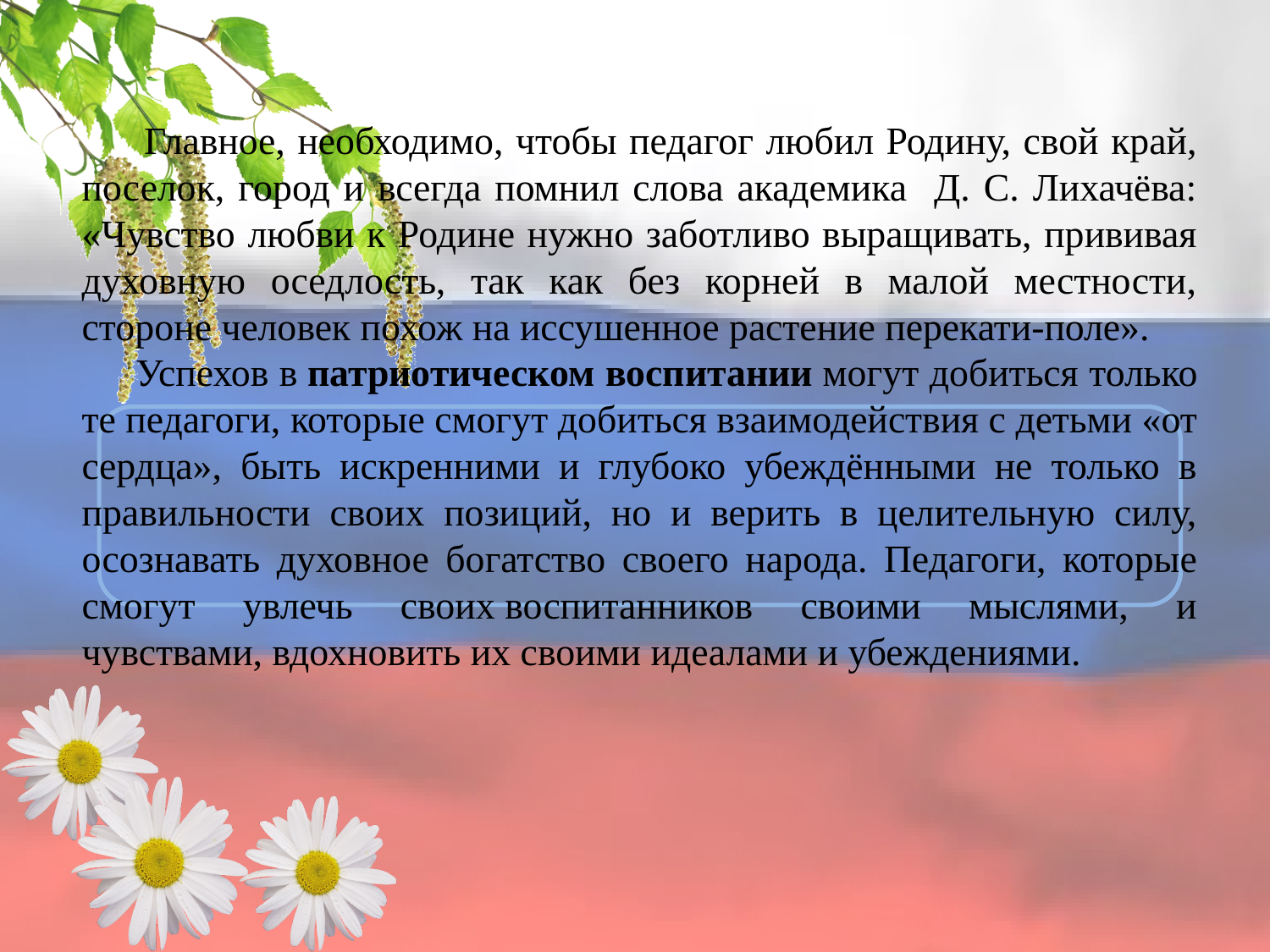

Главное, необходимо, чтобы педагог любил Родину, свой край, поселок, город и всегда помнил слова академика  Д. С. Лихачёва: «Чувство любви к Родине нужно заботливо выращивать, прививая духовную оседлость, так как без корней в малой местности, стороне человек похож на иссушенное растение перекати-поле».
     Успехов в патриотическом воспитании могут добиться только те педагоги, которые смогут добиться взаимодействия с детьми «от сердца», быть искренними и глубоко убеждёнными не только в правильности своих позиций, но и верить в целительную силу, осознавать духовное богатство своего народа. Педагоги, которые смогут увлечь своих воспитанников своими мыслями, и чувствами, вдохновить их своими идеалами и убеждениями.